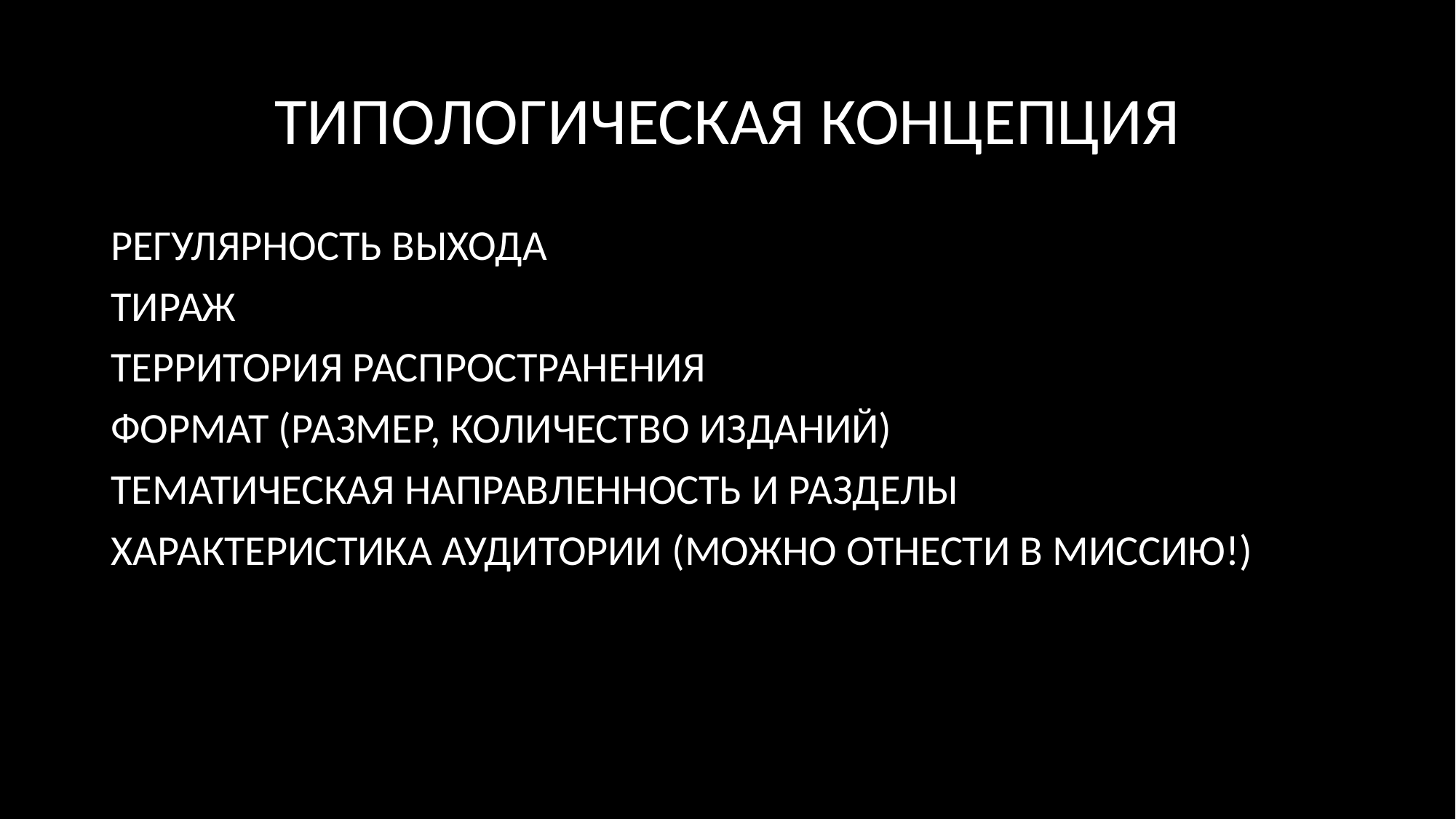

# ТИПОЛОГИЧЕСКАЯ КОНЦЕПЦИЯ
РЕГУЛЯРНОСТЬ ВЫХОДА
ТИРАЖ
ТЕРРИТОРИЯ РАСПРОСТРАНЕНИЯ
ФОРМАТ (РАЗМЕР, КОЛИЧЕСТВО ИЗДАНИЙ)
ТЕМАТИЧЕСКАЯ НАПРАВЛЕННОСТЬ И РАЗДЕЛЫ
ХАРАКТЕРИСТИКА АУДИТОРИИ (МОЖНО ОТНЕСТИ В МИССИЮ!)